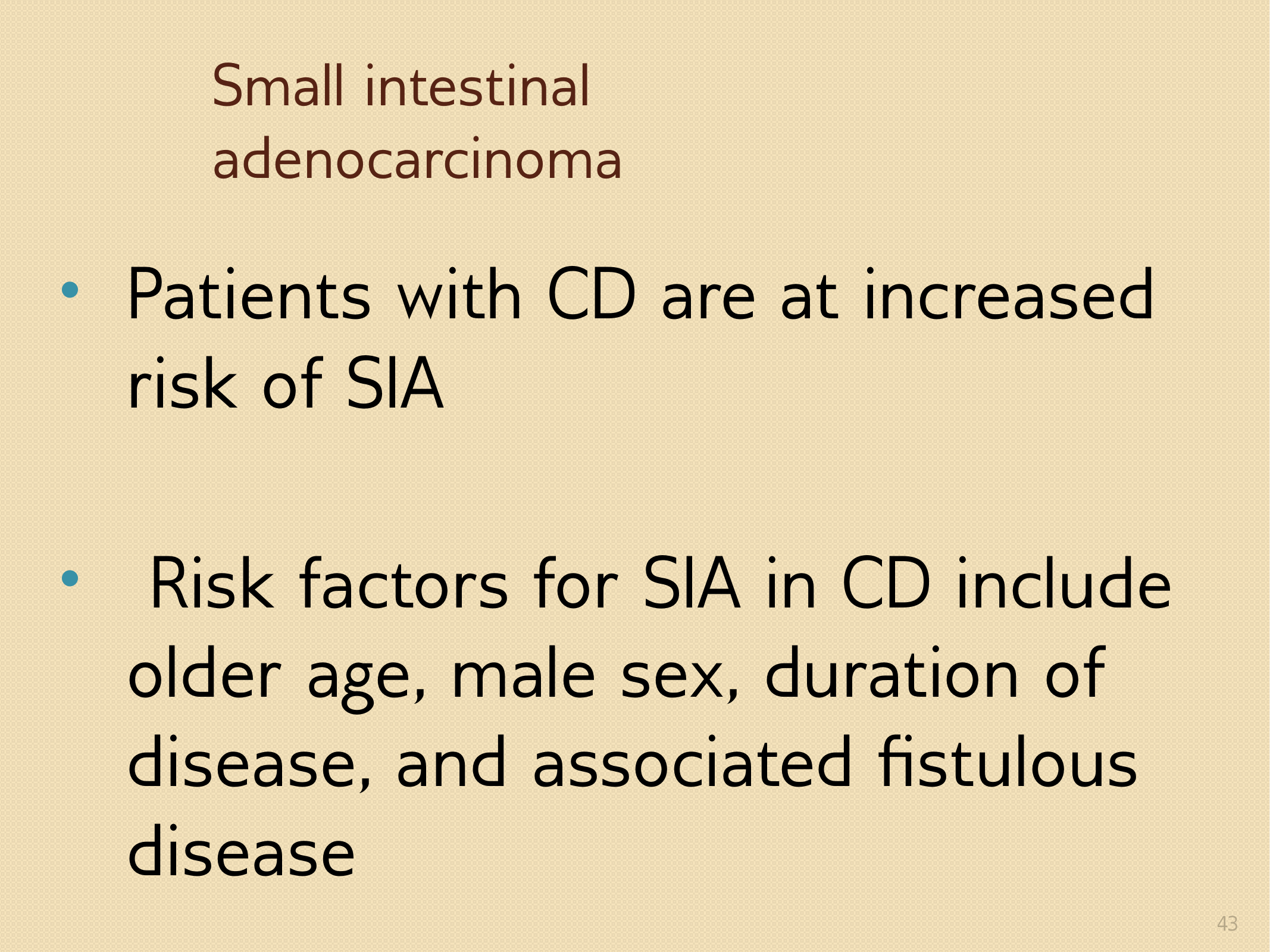

# Small intestinal adenocarcinoma
Patients with CD are at increased risk of SIA

 Risk factors for SIA in CD include older age, male sex, duration of disease, and associated fistulous disease
43